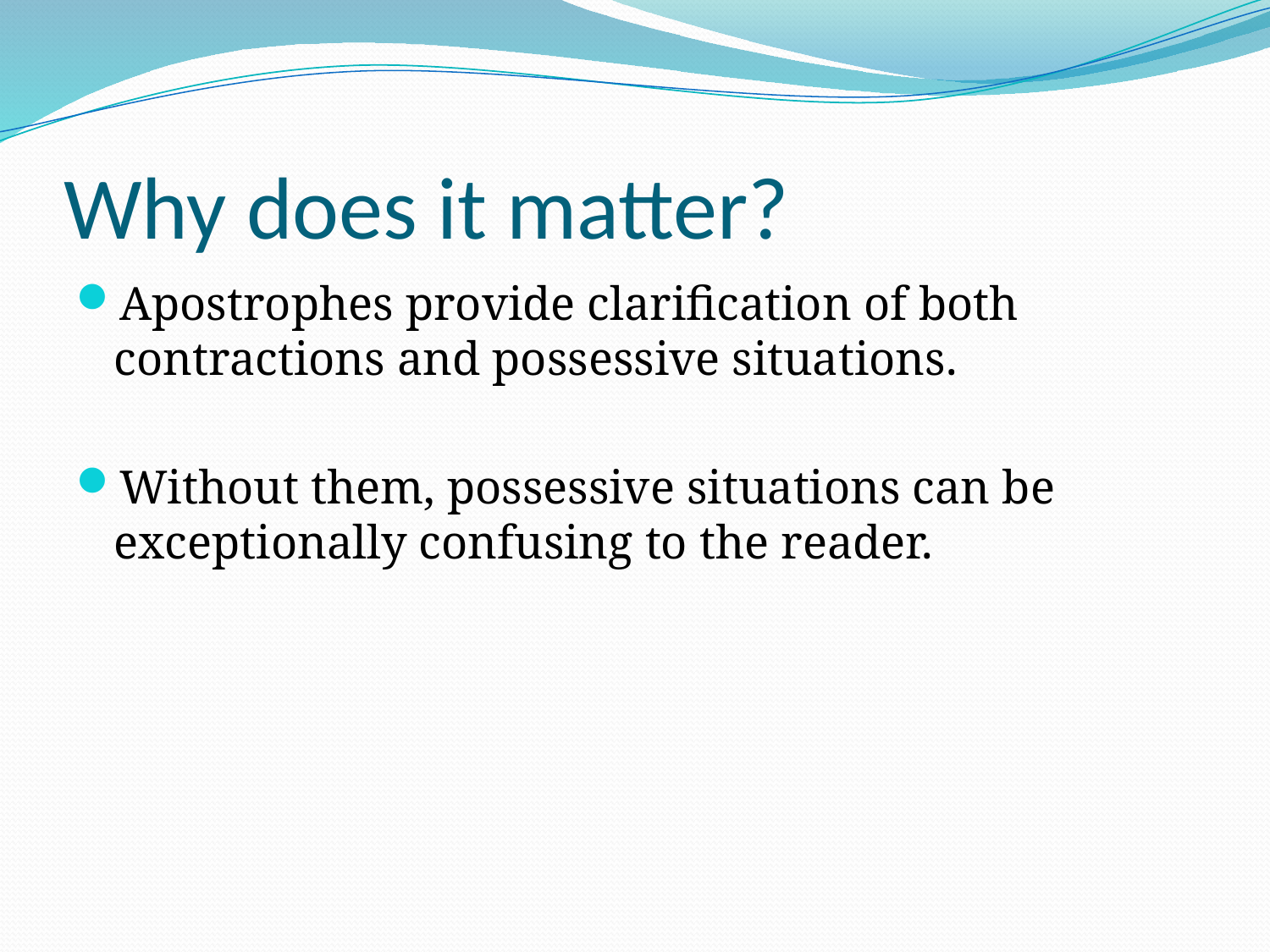

# Why does it matter?
Apostrophes provide clarification of both contractions and possessive situations.

Without them, possessive situations can be exceptionally confusing to the reader.